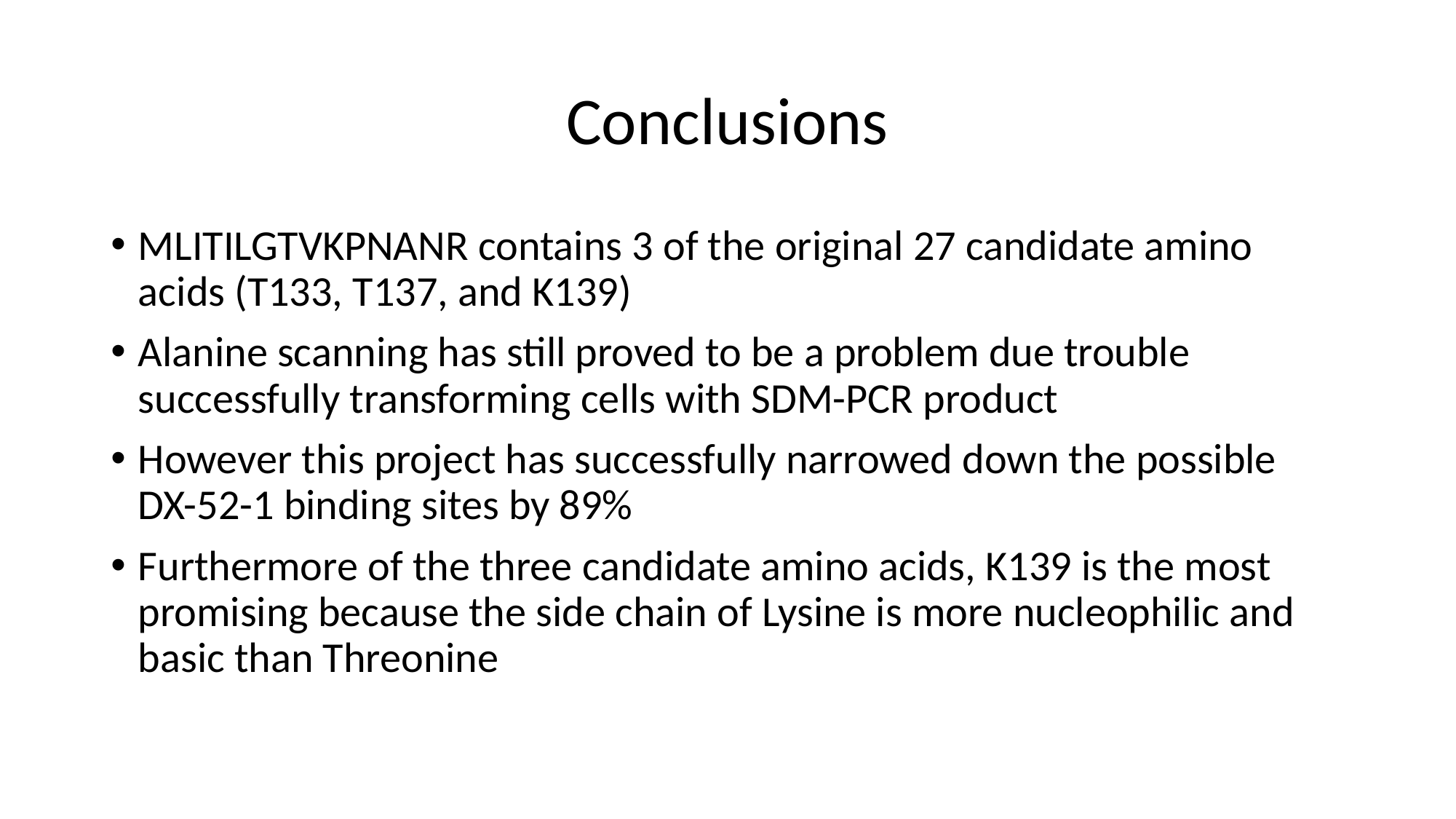

# Conclusions
MLITILGTVKPNANR contains 3 of the original 27 candidate amino acids (T133, T137, and K139)
Alanine scanning has still proved to be a problem due trouble successfully transforming cells with SDM-PCR product
However this project has successfully narrowed down the possible DX-52-1 binding sites by 89%
Furthermore of the three candidate amino acids, K139 is the most promising because the side chain of Lysine is more nucleophilic and basic than Threonine